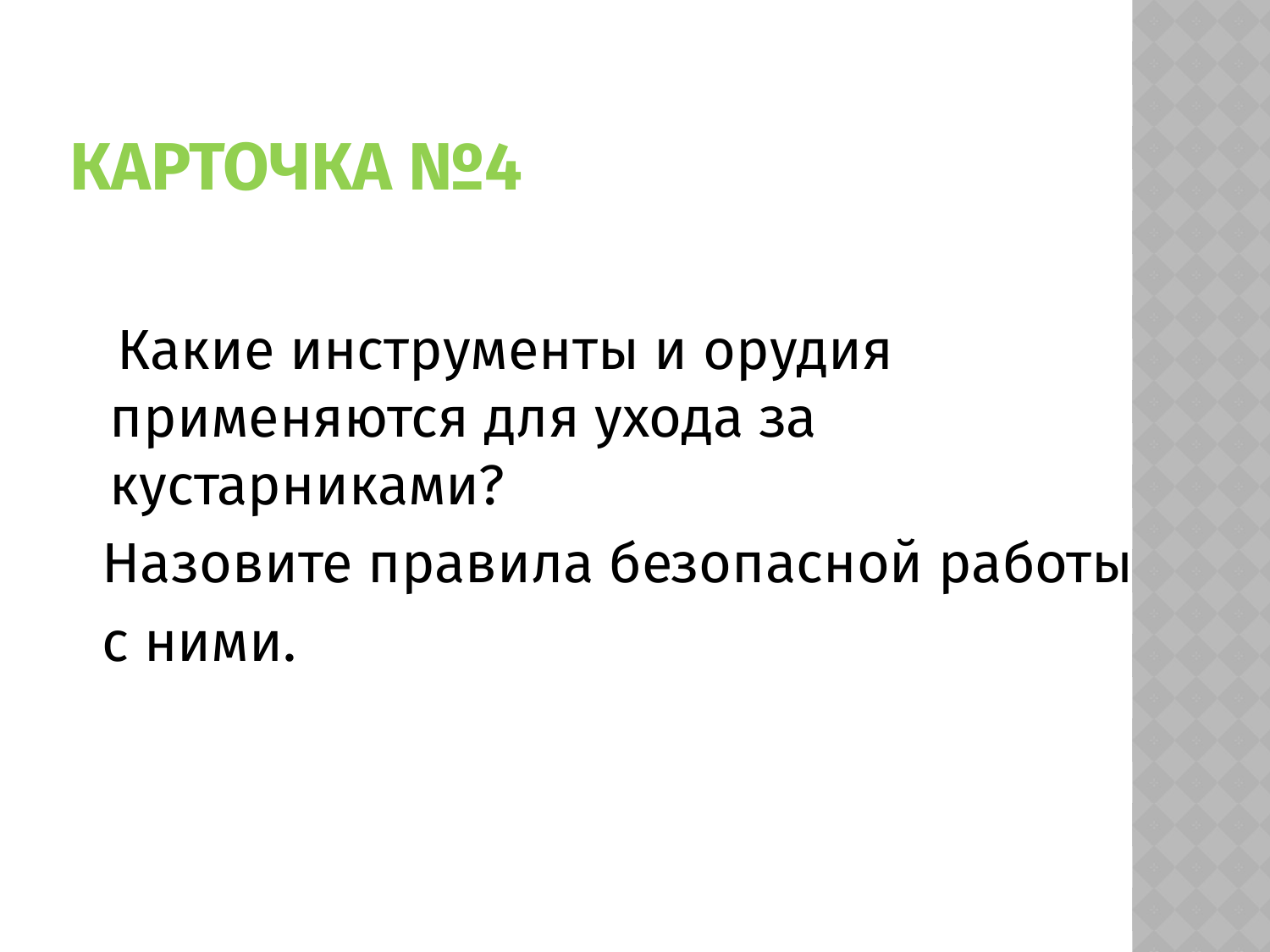

# Карточка №4

   Какие инструменты и орудия применяются для ухода за кустарниками?
  Назовите правила безопасной работы
  с ними.